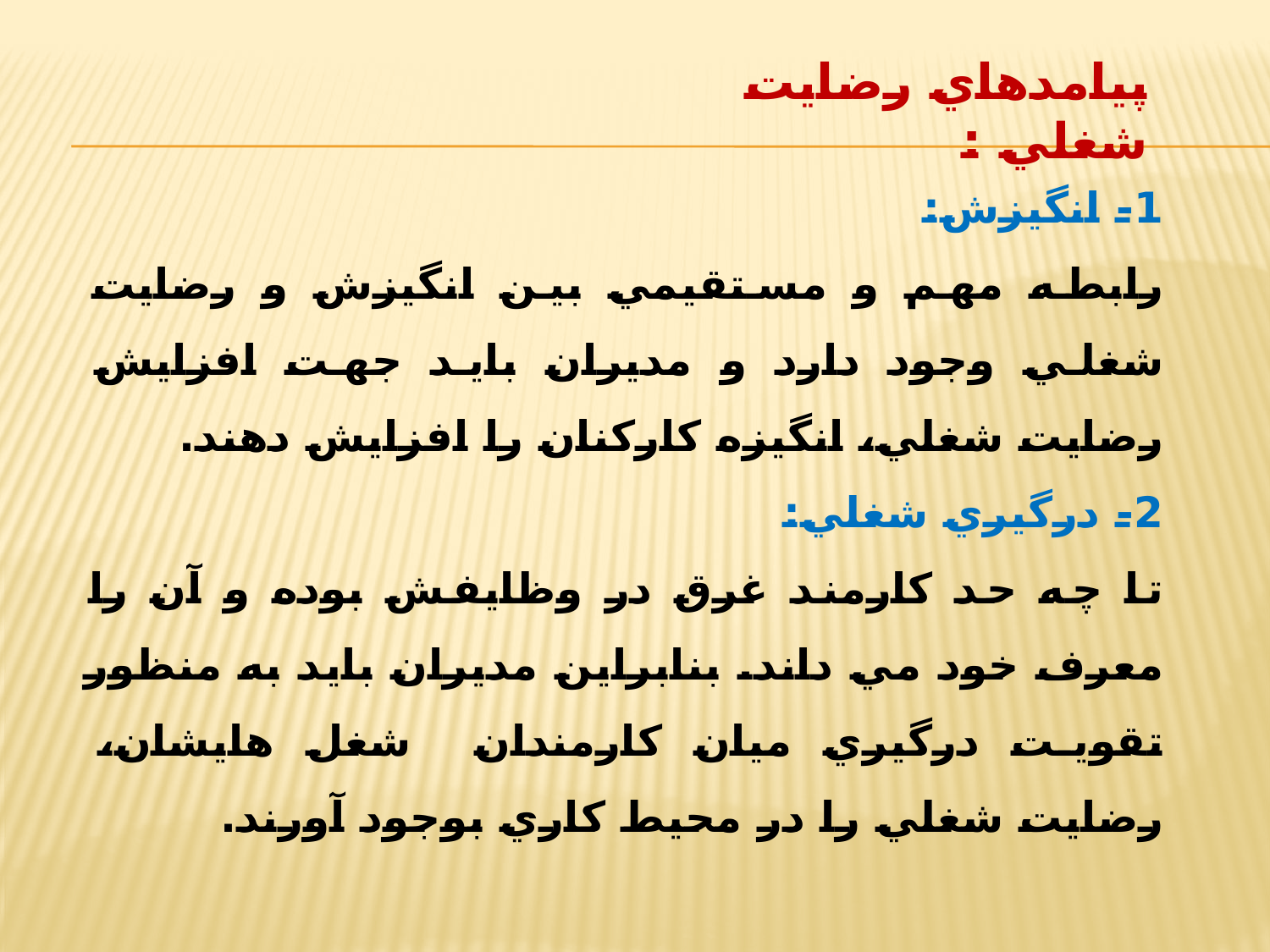

# پيامدهاي رضايت شغلي :
1- انگيزش:
رابطه مهم و مستقيمي بين انگيزش و رضايت شغلي وجود دارد و مديران بايد جهت افزايش رضايت شغلي، انگيزه كاركنان را افزايش دهند.
2- درگيري شغلي:
تا چه حد كارمند غرق در وظايفش بوده و آن را معرف خود مي داند. بنابراين مديران بايد به منظور تقويت درگيري ميان كارمندان  شغل هايشان، رضايت شغلي را در محيط كاري بوجود آورند.